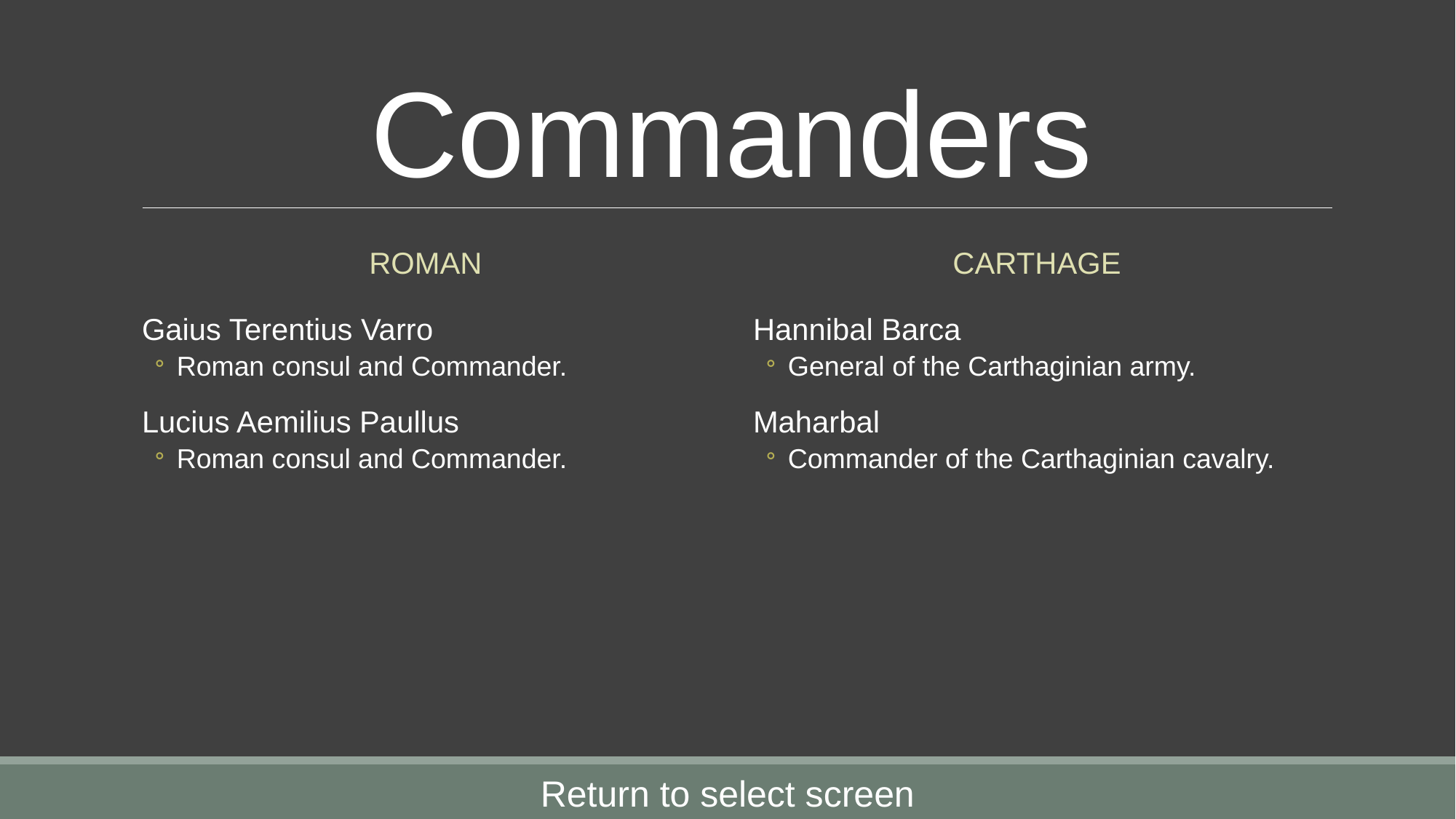

# Commanders
Roman
Carthage
Gaius Terentius Varro
Roman consul and Commander.
Lucius Aemilius Paullus
Roman consul and Commander.
Hannibal Barca
General of the Carthaginian army.
Maharbal
Commander of the Carthaginian cavalry.
Return to select screen